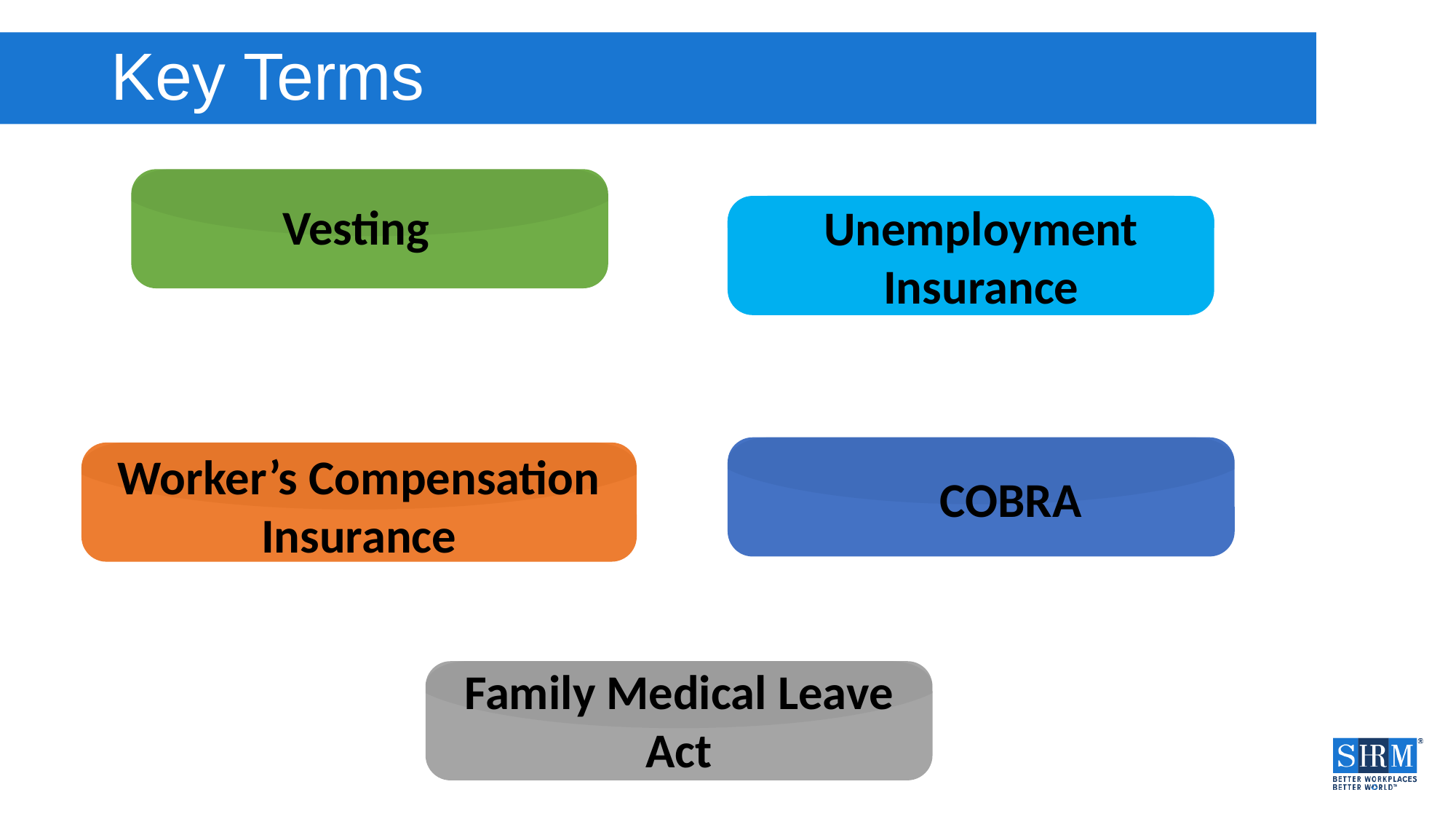

# Key Terms

Unemployment Insurance

Vesting

Worker’s Compensation Insurance
COBRA
Family Medical Leave Act